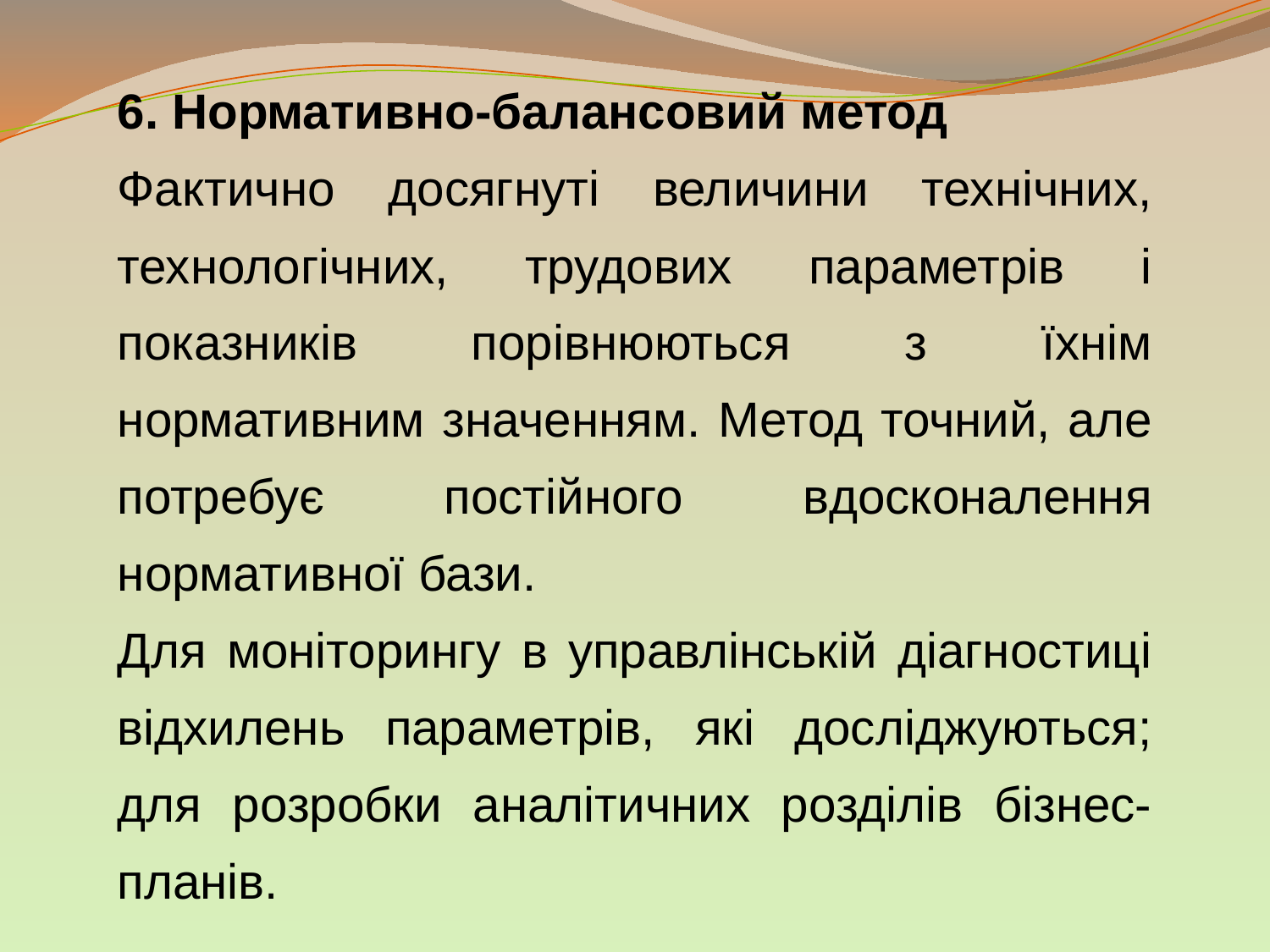

6. Нормативно-балансовий метод
Фактично досягнуті величини технічних, технологічних, трудових параметрів і показників порівнюються з їхнім нормативним значенням. Метод точний, але потребує постійного вдосконалення нормативної бази.
Для моніторингу в управлінській діагностиці відхилень параметрів, які досліджуються; для розробки аналітичних розділів бізнес-планів.